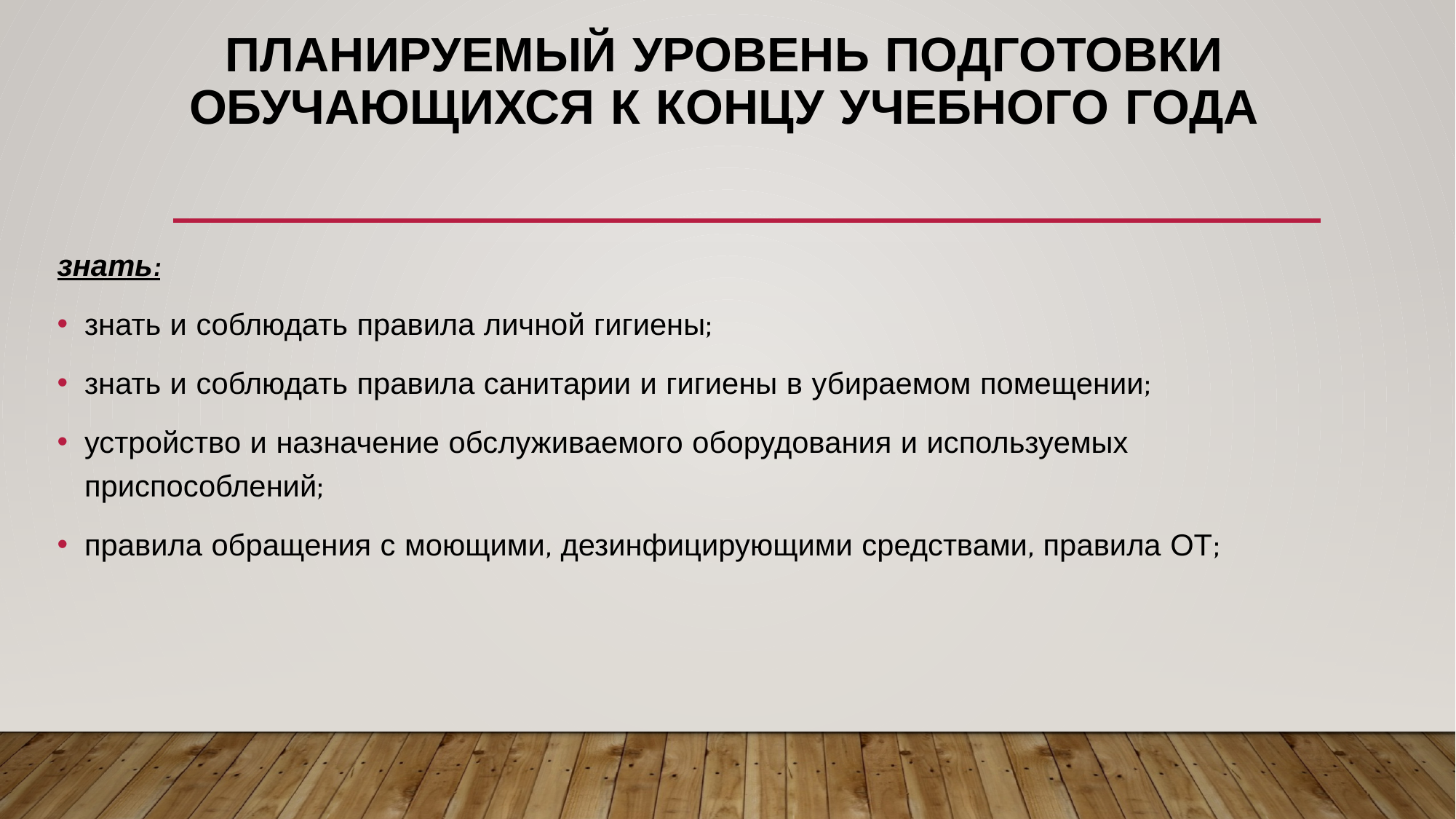

# Планируемый уровень подготовки обучающихся к концу учебного года

знать:
знать и соблюдать правила личной гигиены;
знать и соблюдать правила санитарии и гигиены в убираемом помещении;
устройство и назначение обслуживаемого оборудования и используемых приспособлений;
правила обращения с моющими, дезинфицирующими средствами, правила ОТ;